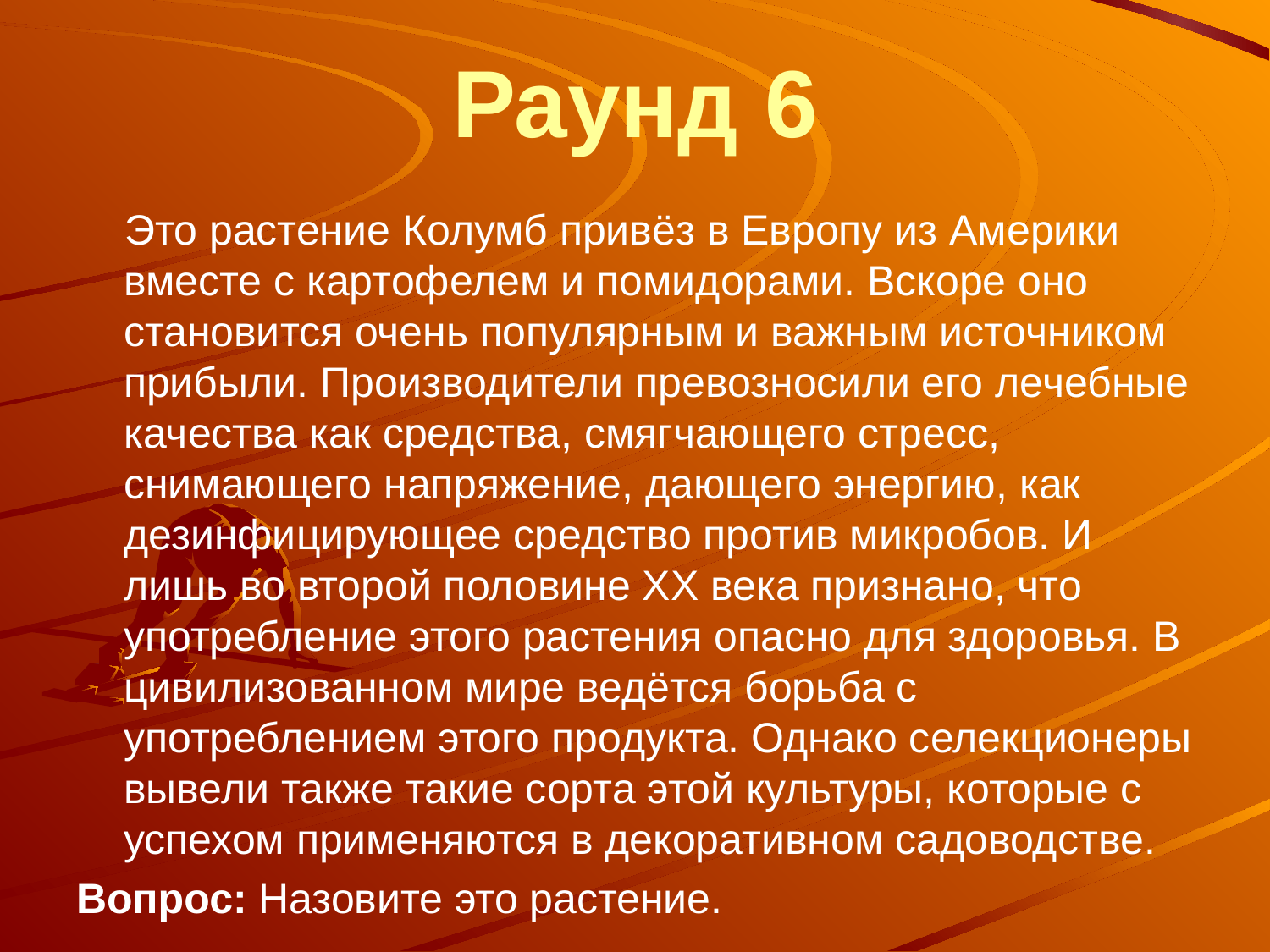

# Раунд 6
     Это растение Колумб привёз в Европу из Америки вместе с картофелем и помидорами. Вскоре оно становится очень популярным и важным источником прибыли. Производители превозносили его лечебные качества как средства, смягчающего стресс, снимающего напряжение, дающего энергию, как дезинфицирующее средство против микробов. И лишь во второй половине ХХ века признано, что употребление этого растения опасно для здоровья. В цивилизованном мире ведётся борьба с употреблением этого продукта. Однако селекционеры вывели также такие сорта этой культуры, которые с успехом применяются в декоративном садоводстве.
Вопрос: Назовите это растение.

Ответ: Душистый табак